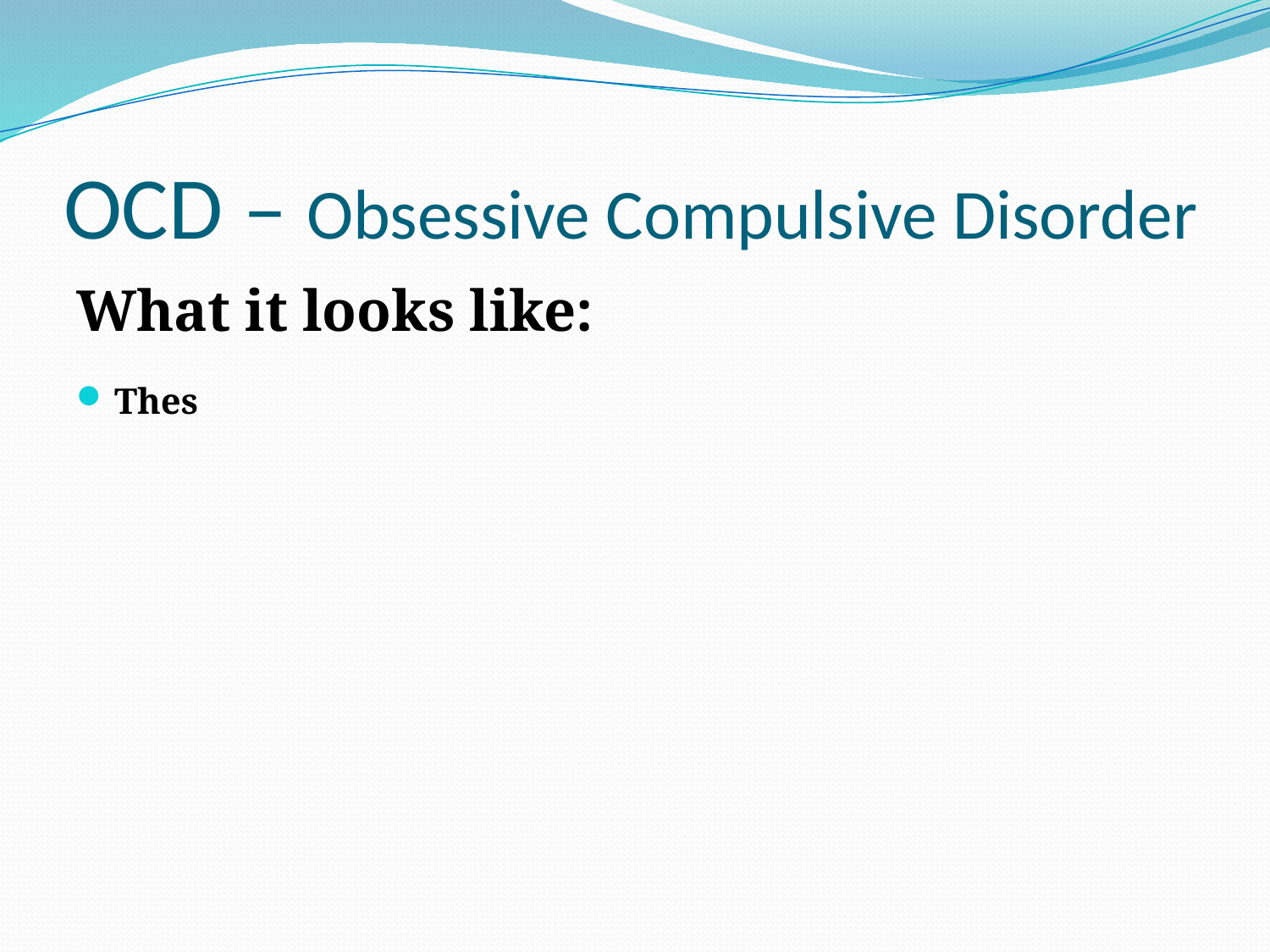

# OCD – Obsessive Compulsive Disorder
What it looks like:

Thes